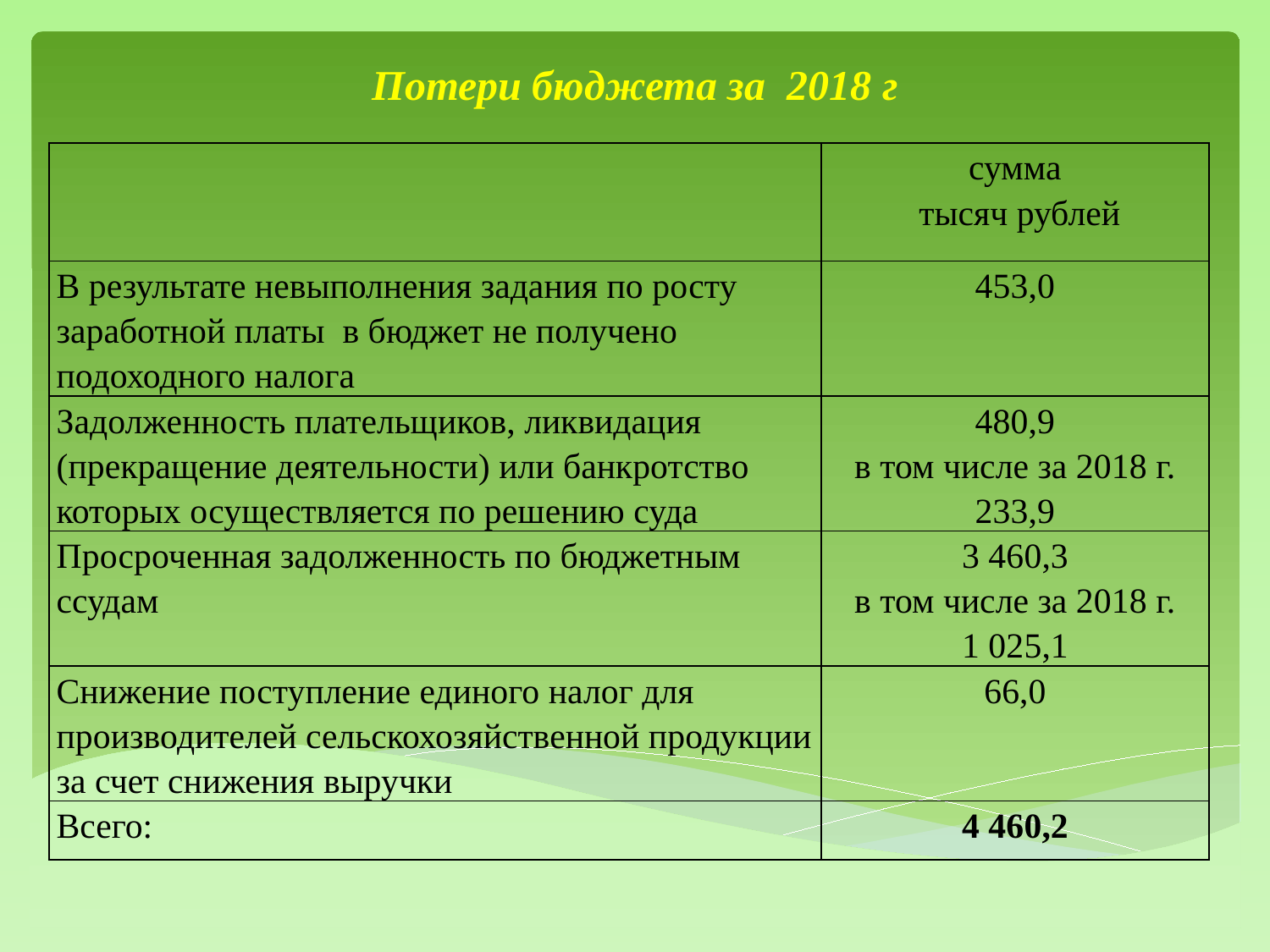

# Потери бюджета за  2018 г
|  | сумма тысяч рублей |
| --- | --- |
| В результате невыполнения задания по росту заработной платы в бюджет не получено подоходного налога | 453,0 |
| Задолженность плательщиков, ликвидация (прекращение деятельности) или банкротство которых осуществляется по решению суда | 480,9 в том числе за 2018 г. 233,9 |
| Просроченная задолженность по бюджетным ссудам | 3 460,3 в том числе за 2018 г. 1 025,1 |
| Снижение поступление единого налог для производителей сельскохозяйственной продукции за счет снижения выручки | 66,0 |
| Всего: | 4 460,2 |